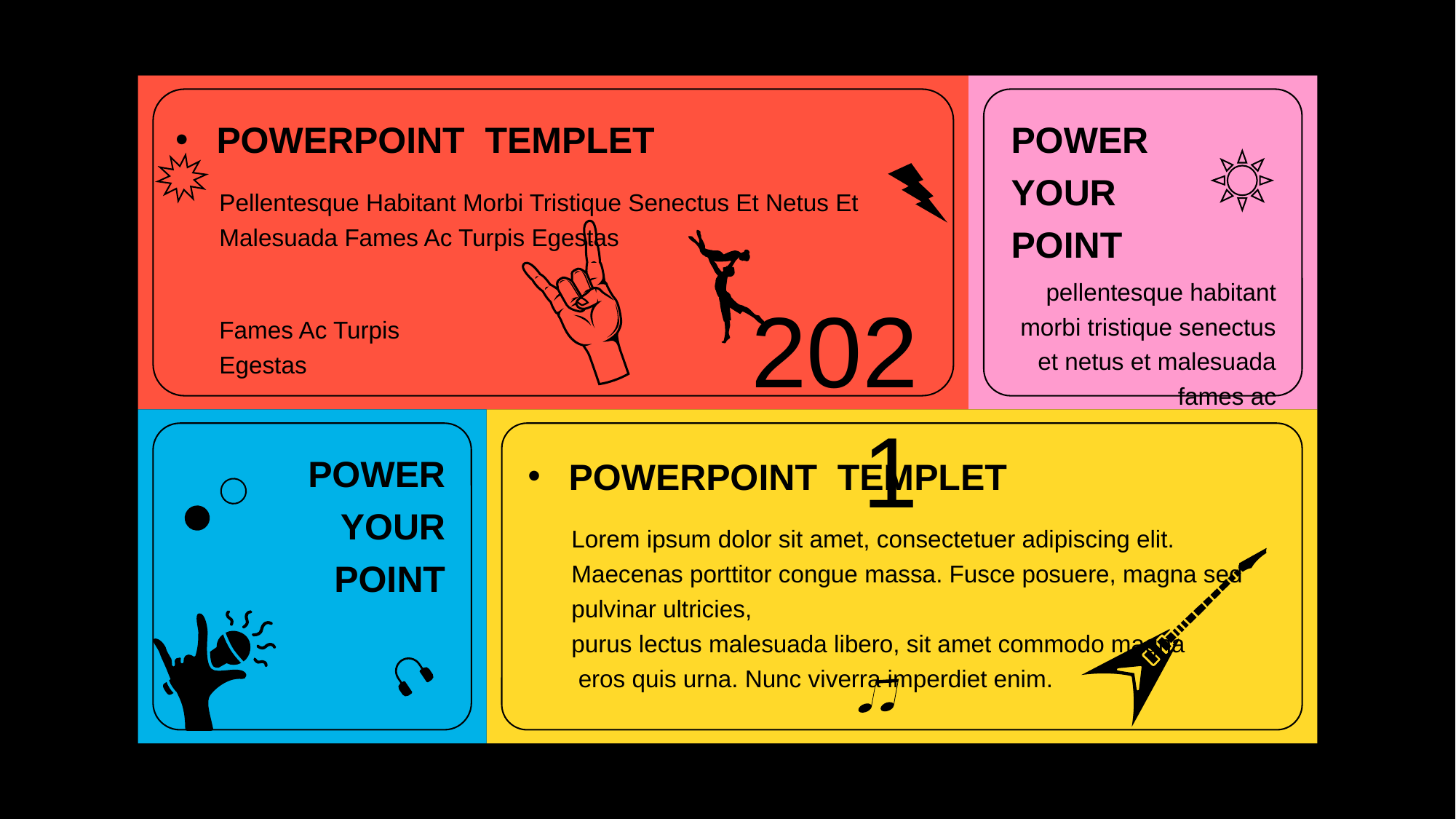

POWERPOINT  TEMPLET
POWER YOUR POINT

Pellentesque Habitant Morbi Tristique Senectus Et Netus Et Malesuada Fames Ac Turpis Egestas

pellentesque habitant morbi tristique senectus et netus et malesuada fames ac
2021
Fames Ac Turpis Egestas
POWER YOUR POINT
POWERPOINT  TEMPLET

Lorem ipsum dolor sit amet, consectetuer adipiscing elit. Maecenas porttitor congue massa. Fusce posuere, magna sed pulvinar ultricies,
purus lectus malesuada libero, sit amet commodo magna
 eros quis urna. Nunc viverra imperdiet enim.